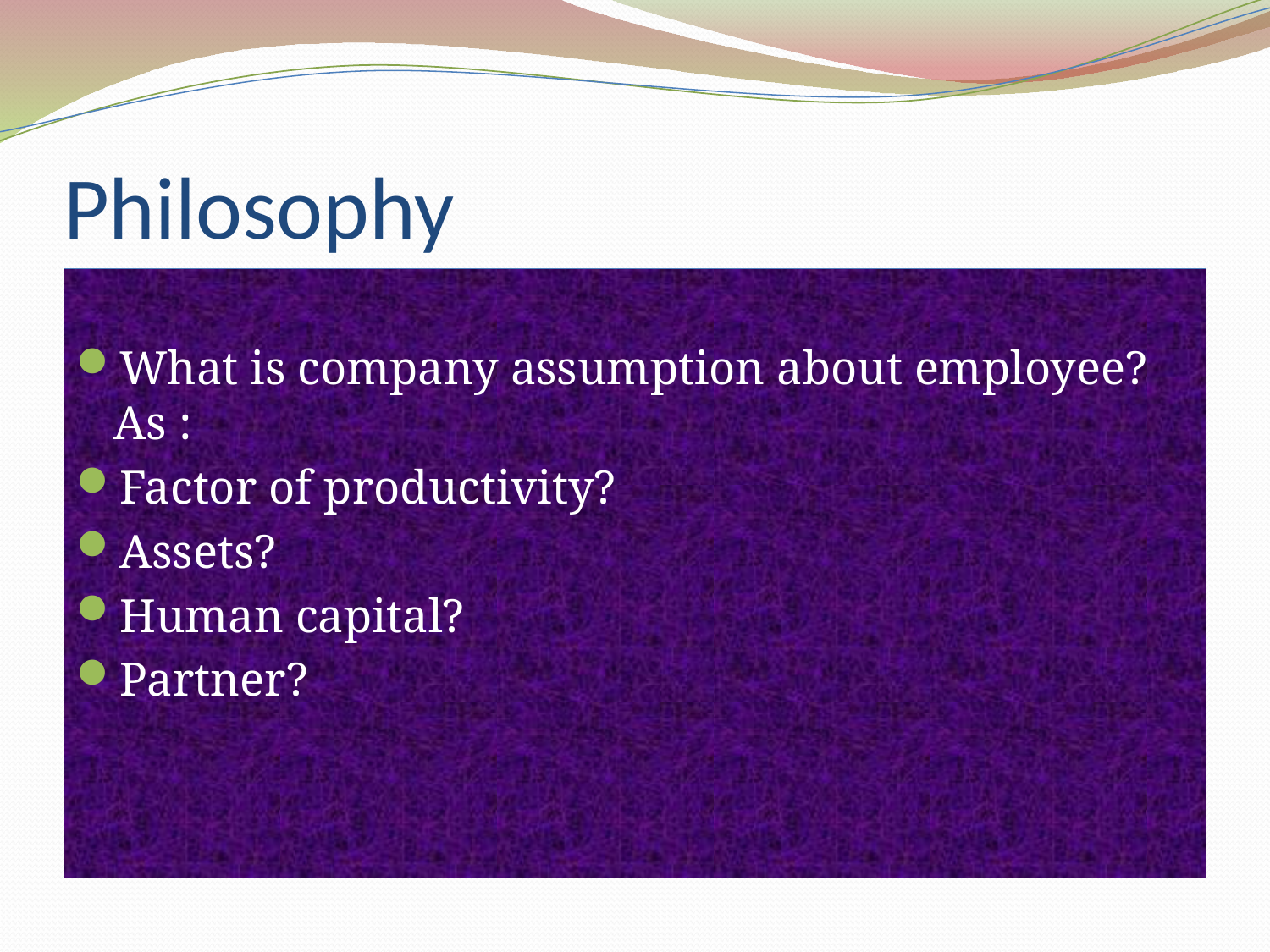

# Philosophy

What is company assumption about employee?  As :
Factor of productivity?
Assets?
Human capital?
Partner?